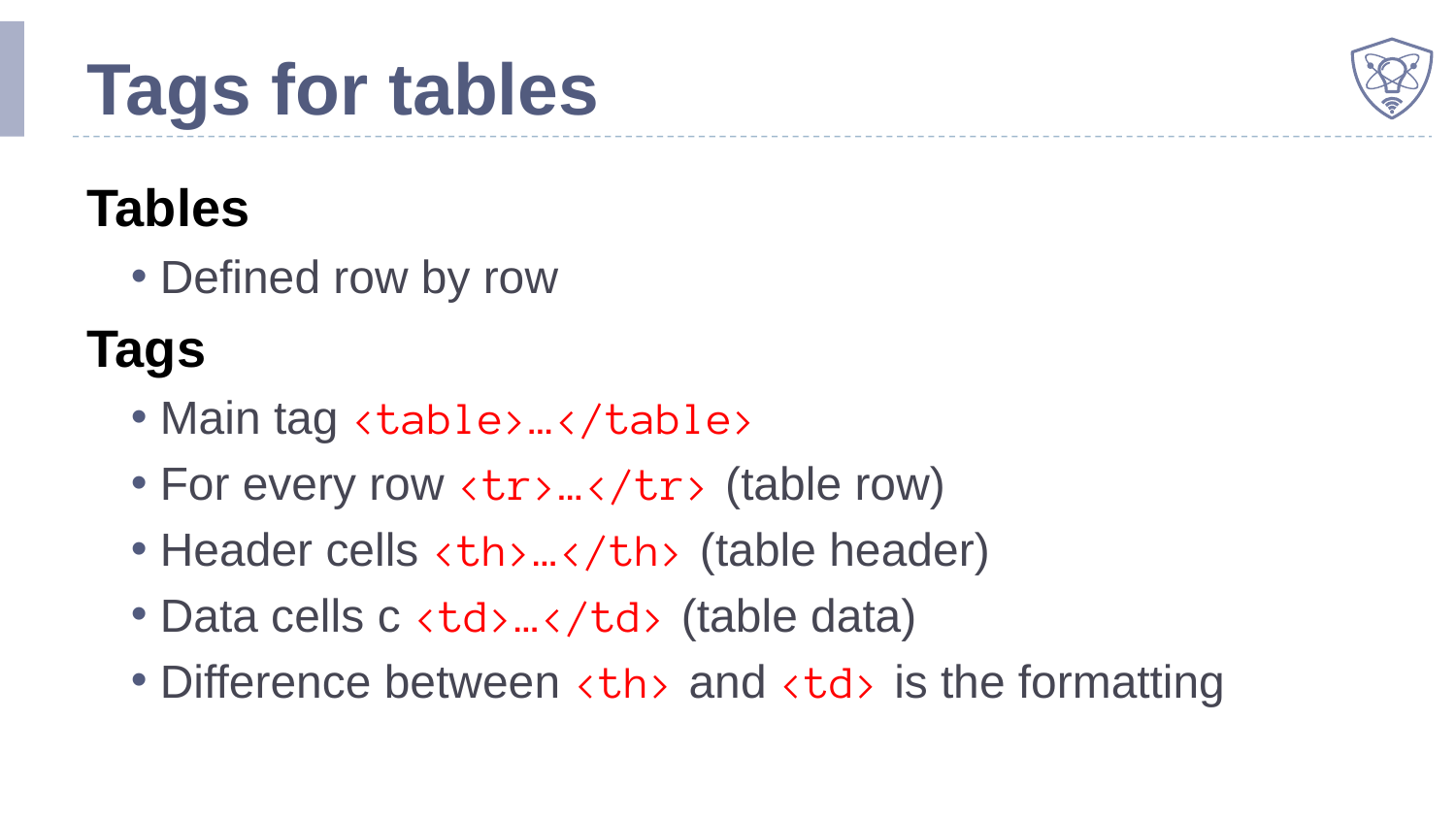

# Tags for tables
Tables
Defined row by row
Tags
Main tag <table>…</table>
For every row <tr>…</tr> (table row)
Header cells <th>…</th> (table header)
Data cells с <td>…</td> (table data)
Difference between <th> and <td> is the formatting